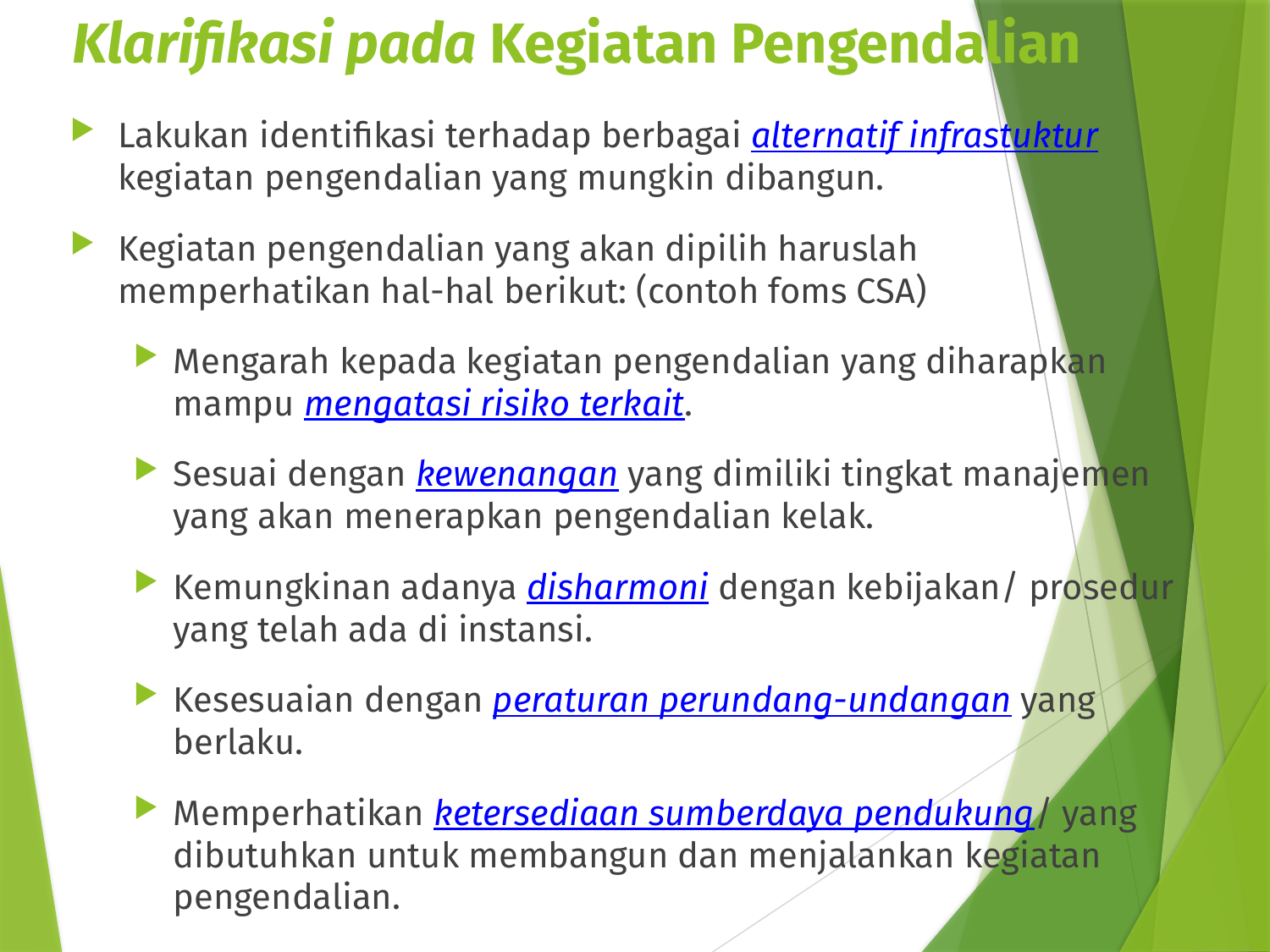

# Klarifikasi pada Kegiatan Pengendalian
Lakukan identifikasi terhadap berbagai alternatif infrastuktur kegiatan pengendalian yang mungkin dibangun.
Kegiatan pengendalian yang akan dipilih haruslah memperhatikan hal-hal berikut: (contoh foms CSA)
Mengarah kepada kegiatan pengendalian yang diharapkan mampu mengatasi risiko terkait.
Sesuai dengan kewenangan yang dimiliki tingkat manajemen yang akan menerapkan pengendalian kelak.
Kemungkinan adanya disharmoni dengan kebijakan/ prosedur yang telah ada di instansi.
Kesesuaian dengan peraturan perundang-undangan yang berlaku.
Memperhatikan ketersediaan sumberdaya pendukung/ yang dibutuhkan untuk membangun dan menjalankan kegiatan pengendalian.